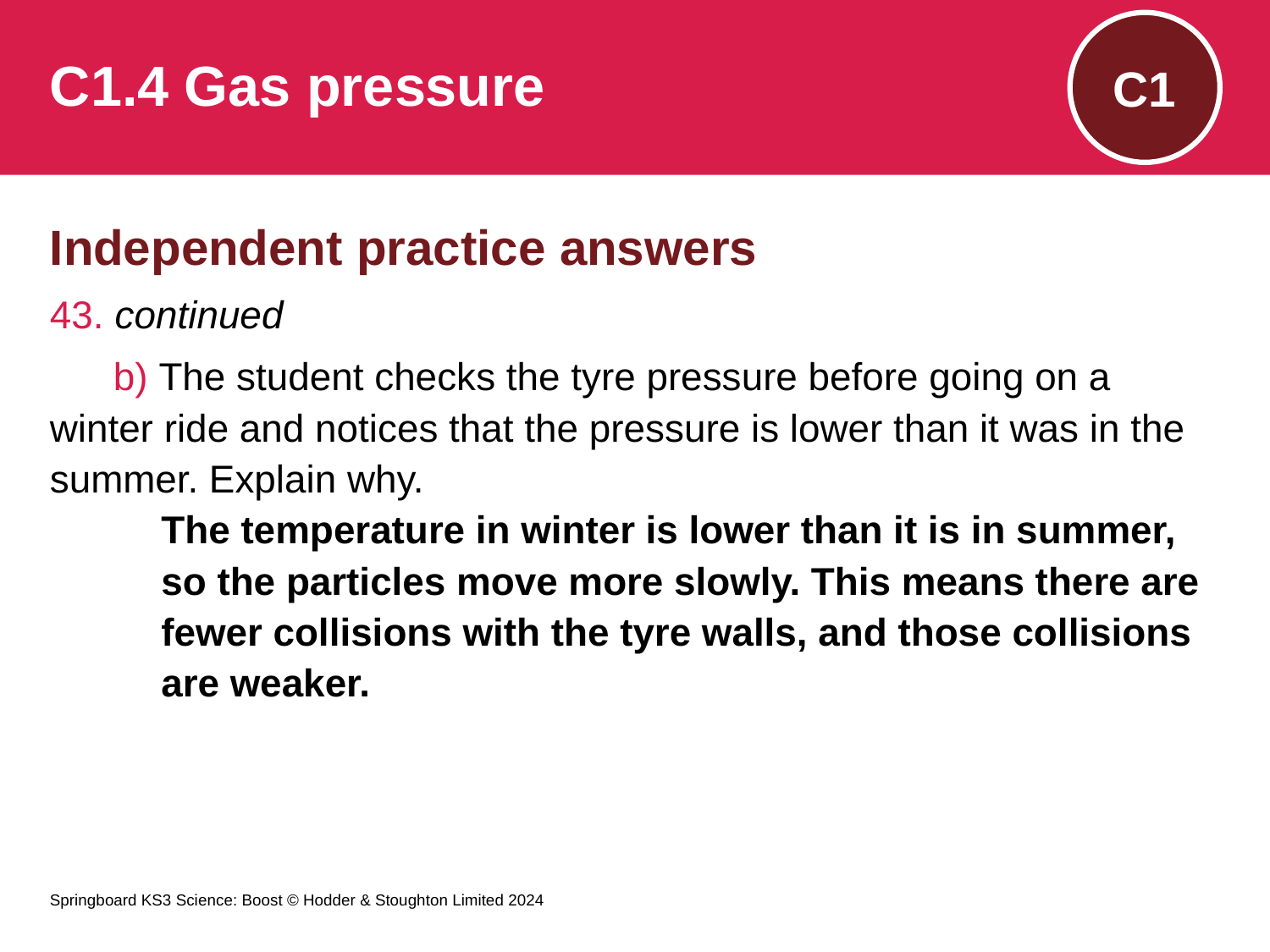

# C1.4 Gas pressure
C1
Independent practice answers
43. continued
b) The student checks the tyre pressure before going on a winter ride and notices that the pressure is lower than it was in the summer. Explain why.
The temperature in winter is lower than it is in summer, so the particles move more slowly. This means there are fewer collisions with the tyre walls, and those collisions are weaker.

Springboard KS3 Science: Boost © Hodder & Stoughton Limited 2024